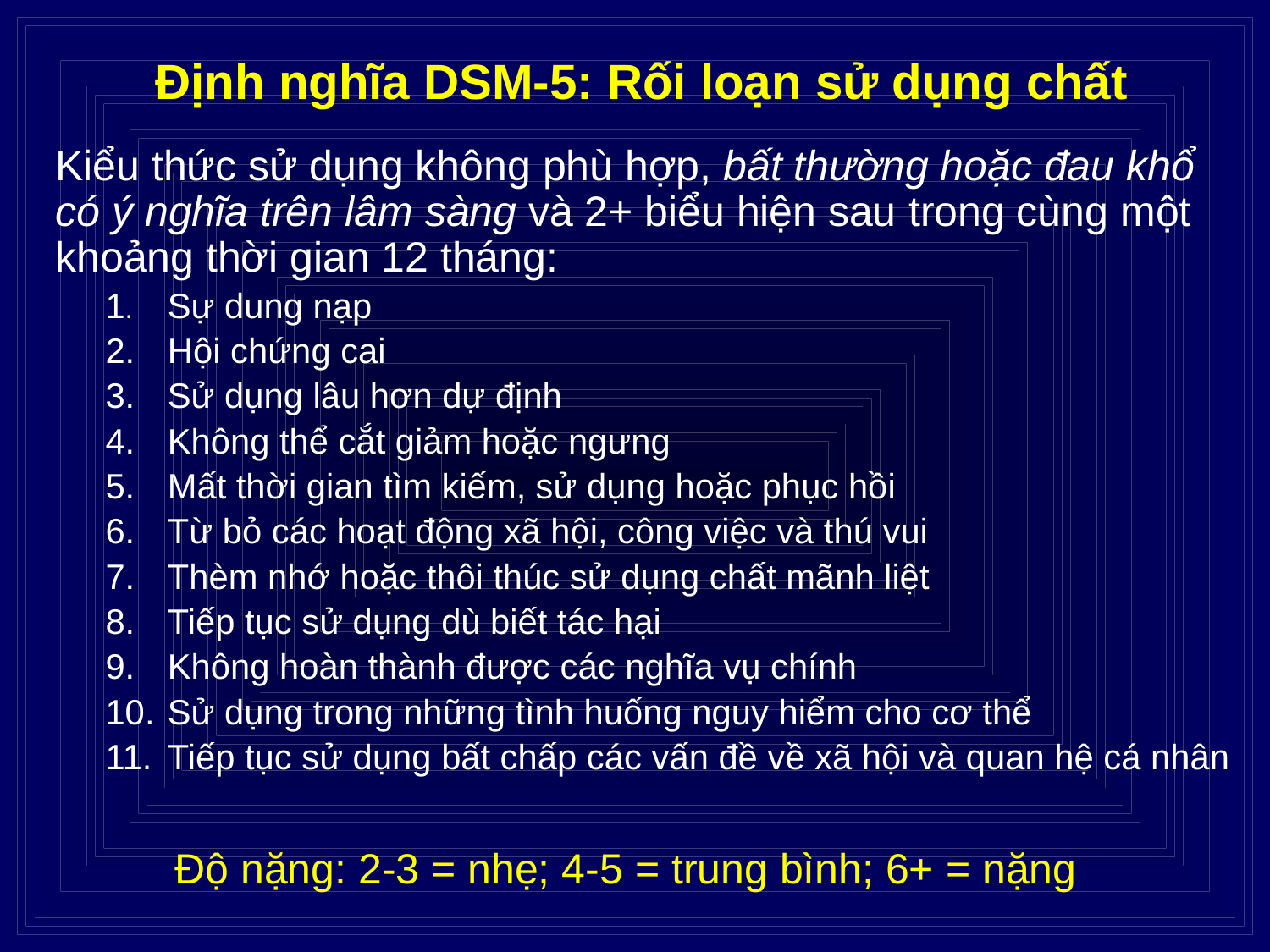

# Định nghĩa DSM-5: Rối loạn sử dụng chất
Kiểu thức sử dụng không phù hợp, bất thường hoặc đau khổ có ý nghĩa trên lâm sàng và 2+ biểu hiện sau trong cùng một khoảng thời gian 12 tháng:
1.	Sự dung nạp
2.	Hội chứng cai
Sử dụng lâu hơn dự định
Không thể cắt giảm hoặc ngưng
Mất thời gian tìm kiếm, sử dụng hoặc phục hồi
Từ bỏ các hoạt động xã hội, công việc và thú vui
Thèm nhớ hoặc thôi thúc sử dụng chất mãnh liệt
Tiếp tục sử dụng dù biết tác hại
Không hoàn thành được các nghĩa vụ chính
Sử dụng trong những tình huống nguy hiểm cho cơ thể
Tiếp tục sử dụng bất chấp các vấn đề về xã hội và quan hệ cá nhân
Độ nặng: 2-3 = nhẹ; 4-5 = trung bình; 6+ = nặng